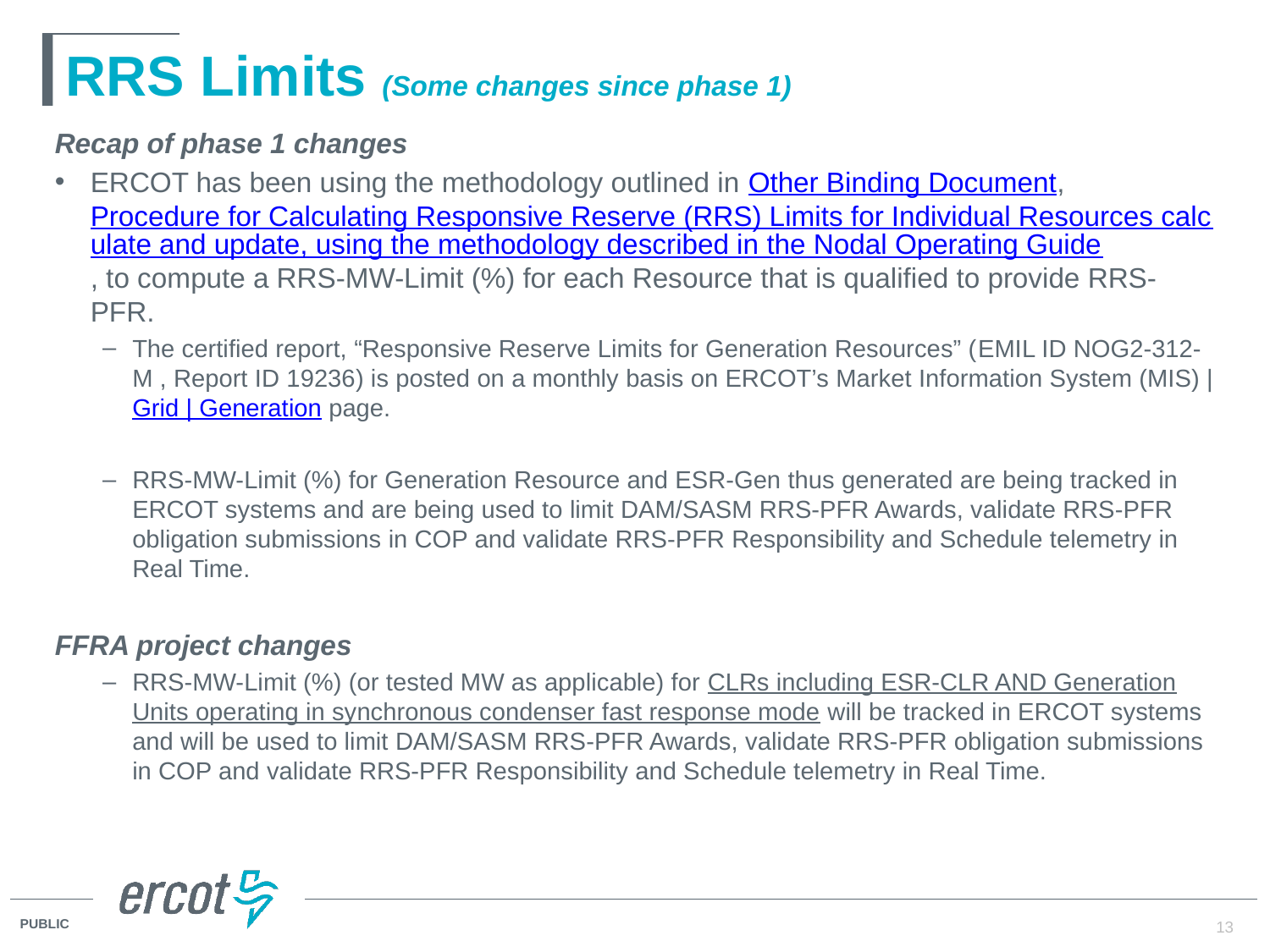

# RRS Limits (Some changes since phase 1)
Recap of phase 1 changes
ERCOT has been using the methodology outlined in Other Binding Document, Procedure for Calculating Responsive Reserve (RRS) Limits for Individual Resources calculate and update, using the methodology described in the Nodal Operating Guide, to compute a RRS-MW-Limit (%) for each Resource that is qualified to provide RRS-PFR.
The certified report, “Responsive Reserve Limits for Generation Resources” (EMIL ID NOG2-312-M , Report ID 19236) is posted on a monthly basis on ERCOT’s Market Information System (MIS) | Grid | Generation page.

RRS-MW-Limit (%) for Generation Resource and ESR-Gen thus generated are being tracked in ERCOT systems and are being used to limit DAM/SASM RRS-PFR Awards, validate RRS-PFR obligation submissions in COP and validate RRS-PFR Responsibility and Schedule telemetry in Real Time.

FFRA project changes
RRS-MW-Limit (%) (or tested MW as applicable) for CLRs including ESR-CLR AND Generation Units operating in synchronous condenser fast response mode will be tracked in ERCOT systems and will be used to limit DAM/SASM RRS-PFR Awards, validate RRS-PFR obligation submissions in COP and validate RRS-PFR Responsibility and Schedule telemetry in Real Time.

13